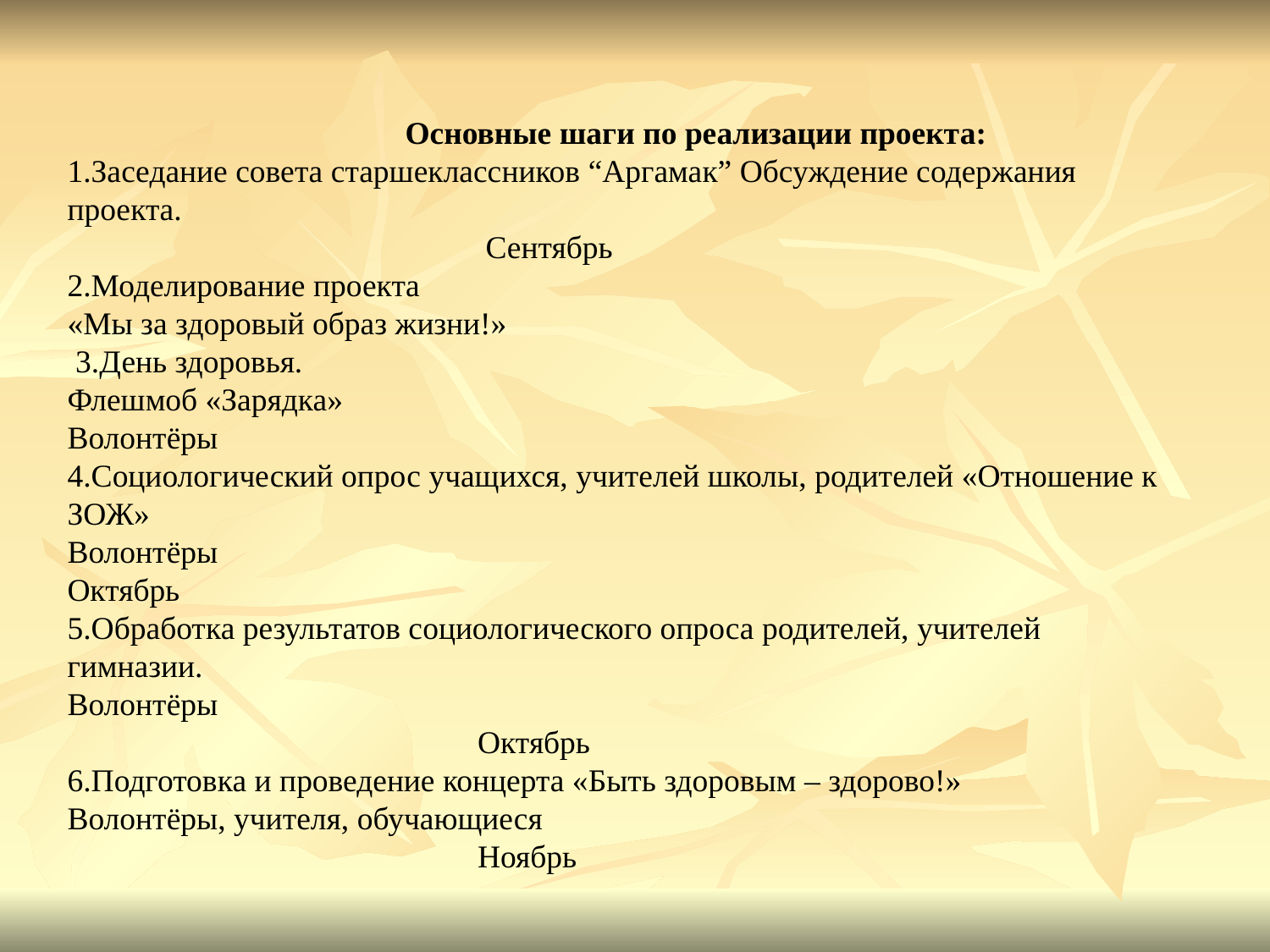

Основные шаги по реализации проекта:
1.Заседание совета старшеклассников “Аргамак” Обсуждение содержания проекта.
                                                    Сентябрь
2.Моделирование проекта
«Мы за здоровый образ жизни!»
 3.День здоровья.
Флешмоб «Зарядка»
Волонтёры
4.Социологический опрос учащихся, учителей школы, родителей «Отношение к ЗОЖ»
Волонтёры
Октябрь
5.Обработка результатов социологического опроса родителей, учителей гимназии.
Волонтёры
                                                   Октябрь
6.Подготовка и проведение концерта «Быть здоровым – здорово!»
Волонтёры, учителя, обучающиеся
                                                   Ноябрь